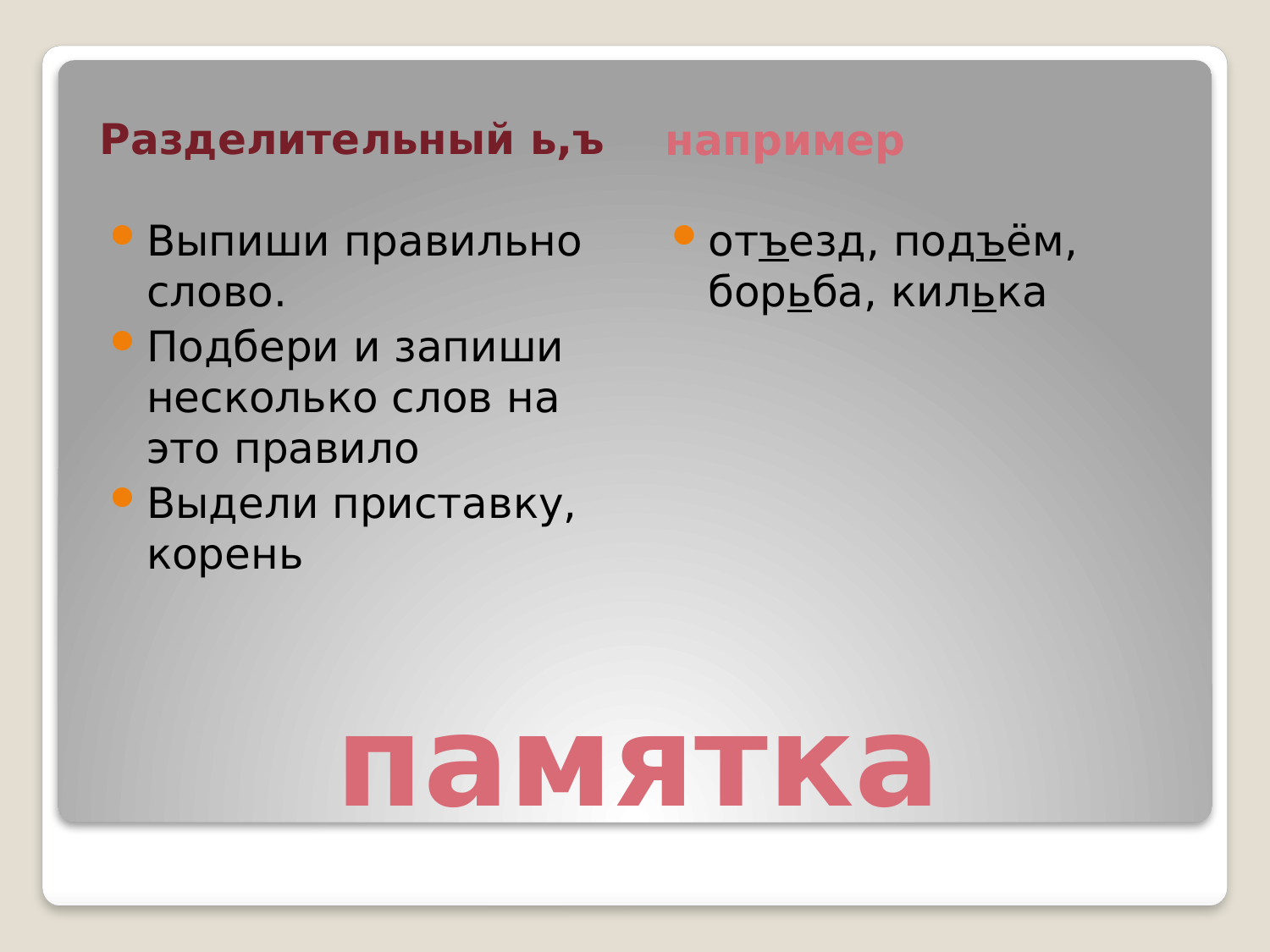

Разделительный ь,ъ
например
Выпиши правильно слово.
Подбери и запиши несколько слов на это правило
Выдели приставку, корень
отъезд, подъём, борьба, килька
# памятка